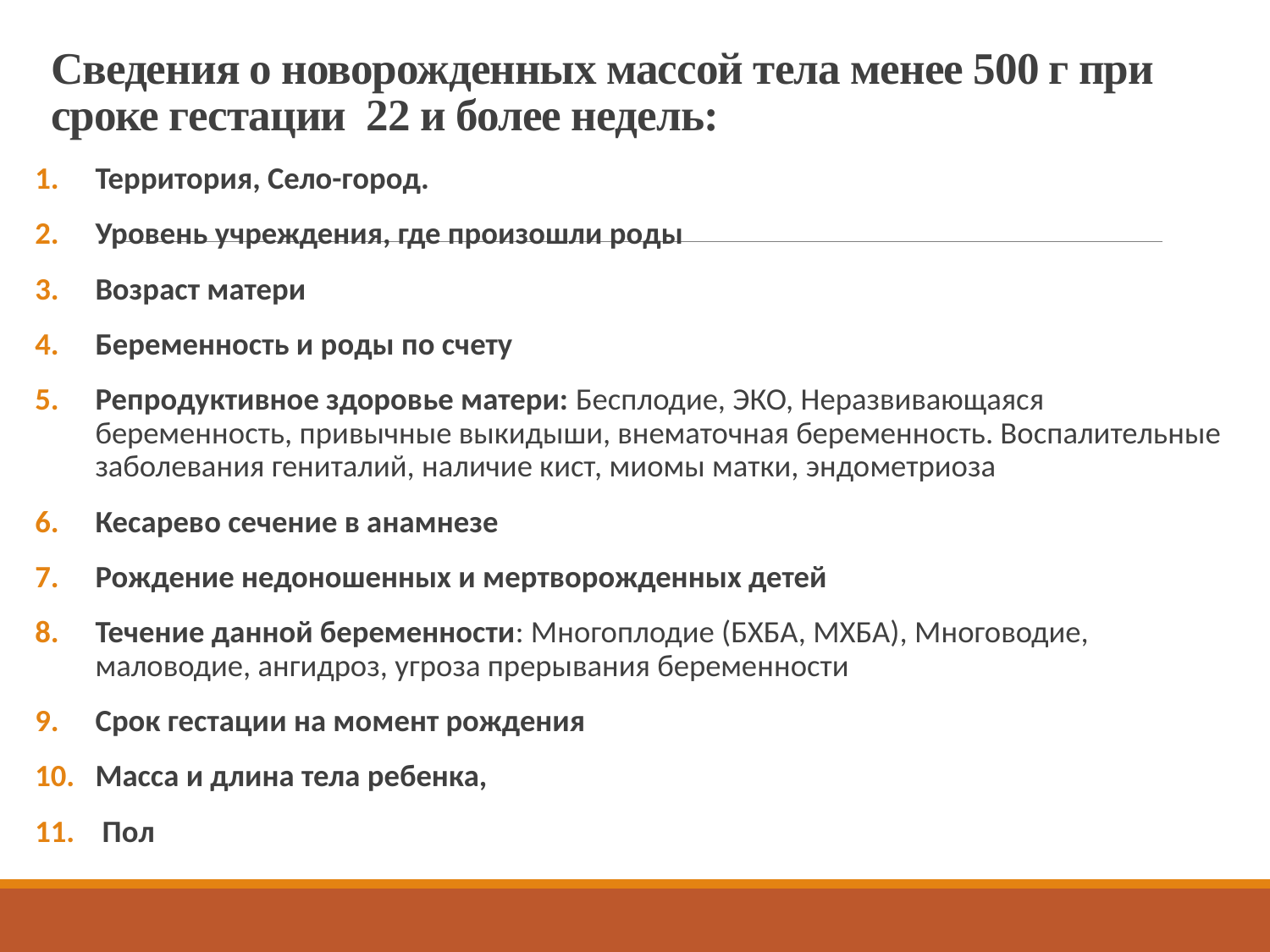

# Сведения о новорожденных массой тела менее 500 г при сроке гестации  22 и более недель:
Территория, Село-город.
Уровень учреждения, где произошли роды
Возраст матери
Беременность и роды по счету
Репродуктивное здоровье матери: Бесплодие, ЭКО, Неразвивающаяся беременность, привычные выкидыши, внематочная беременность. Воспалительные заболевания гениталий, наличие кист, миомы матки, эндометриоза
Кесарево сечение в анамнезе
Рождение недоношенных и мертворожденных детей
Течение данной беременности: Многоплодие (БХБА, МХБА), Многоводие, маловодие, ангидроз, угроза прерывания беременности
Срок гестации на момент рождения
Масса и длина тела ребенка,
 Пол